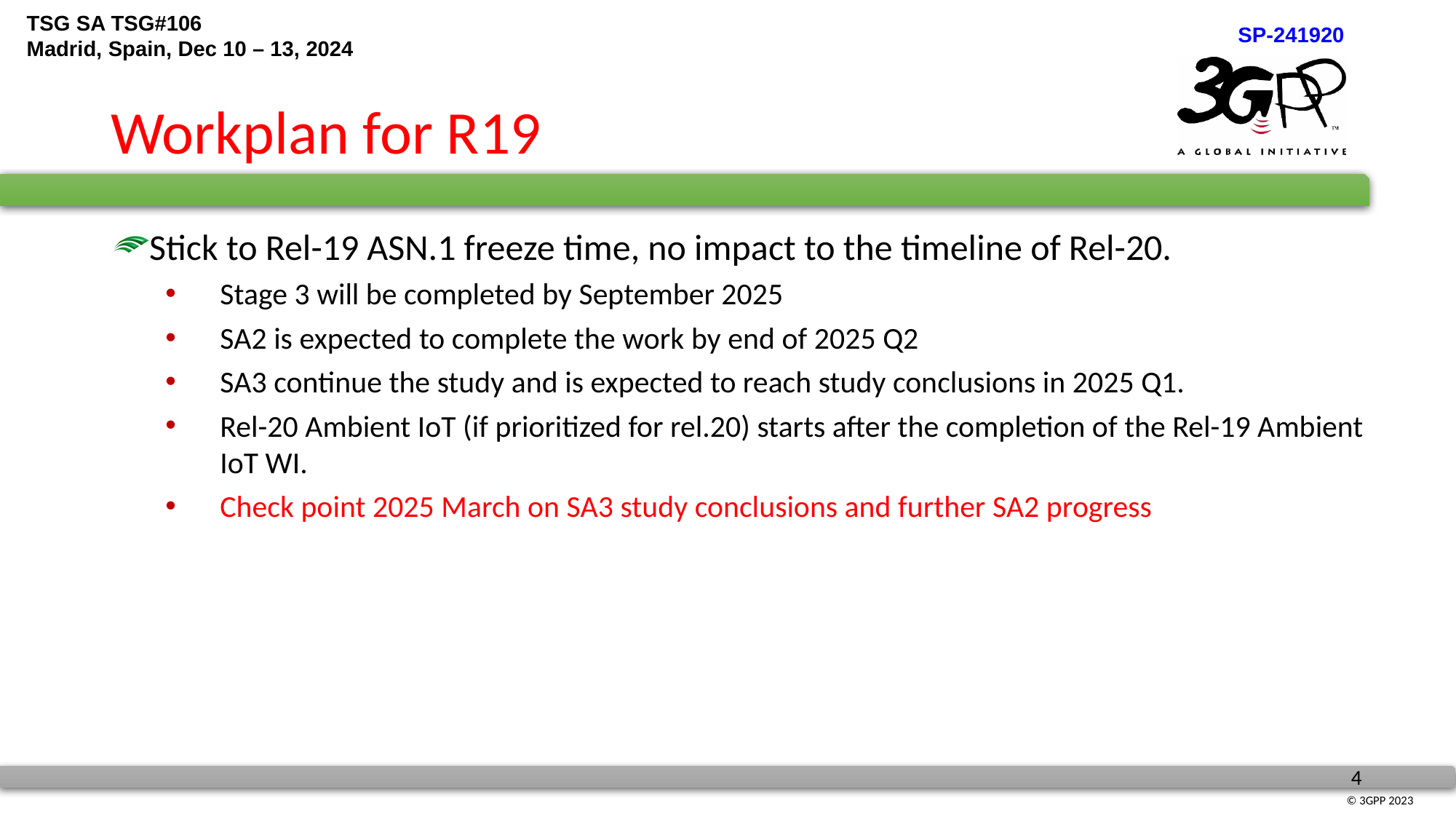

# Workplan for R19
Stick to Rel-19 ASN.1 freeze time, no impact to the timeline of Rel-20.
Stage 3 will be completed by September 2025
SA2 is expected to complete the work by end of 2025 Q2
SA3 continue the study and is expected to reach study conclusions in 2025 Q1.
Rel-20 Ambient IoT (if prioritized for rel.20) starts after the completion of the Rel-19 Ambient IoT WI.
Check point 2025 March on SA3 study conclusions and further SA2 progress